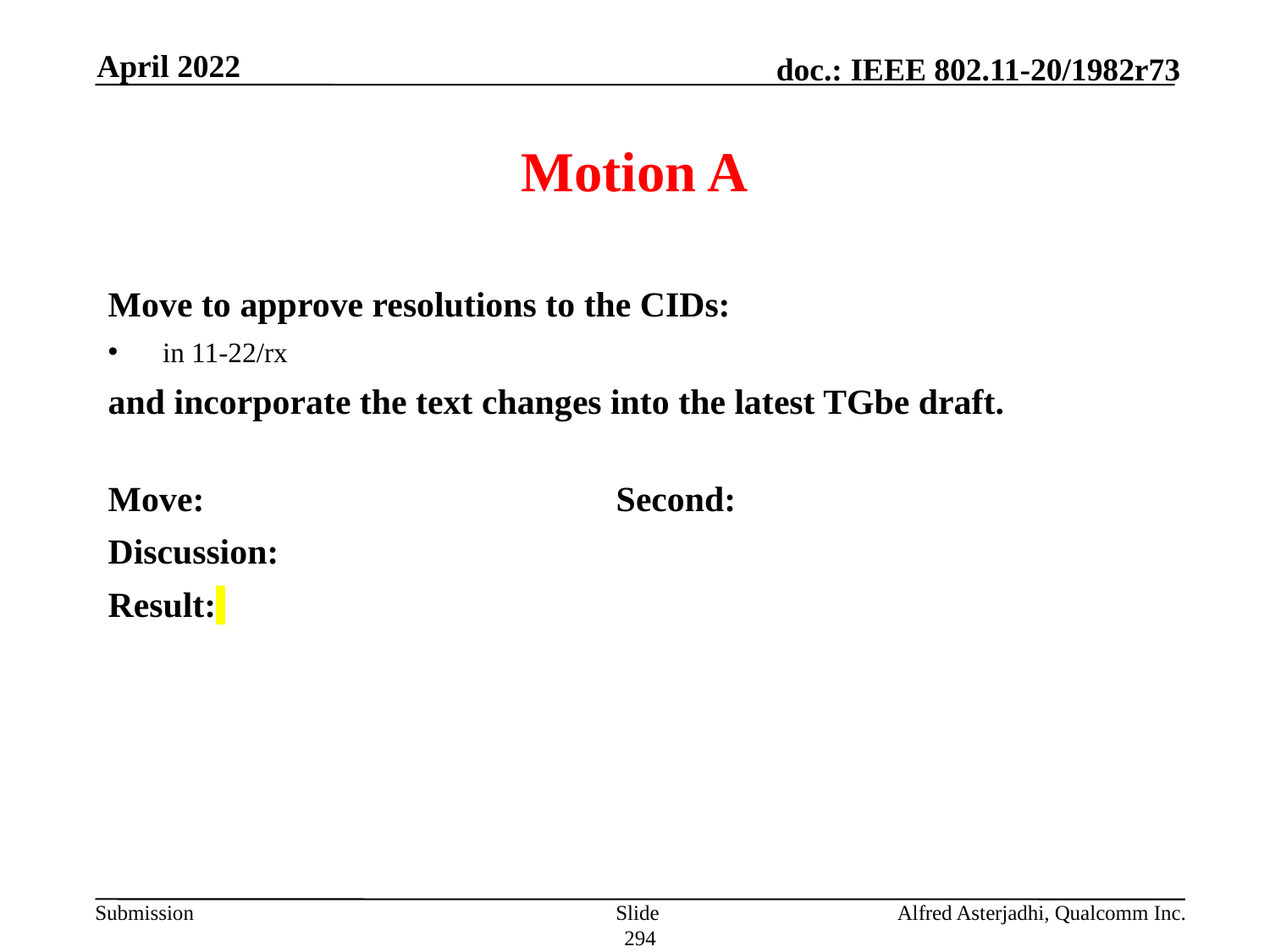

April 2022
# Motion A
Move to approve resolutions to the CIDs:
 in 11-22/rx
and incorporate the text changes into the latest TGbe draft.

Move: 				Second:
Discussion:
Result:

Slide 294
Alfred Asterjadhi, Qualcomm Inc.